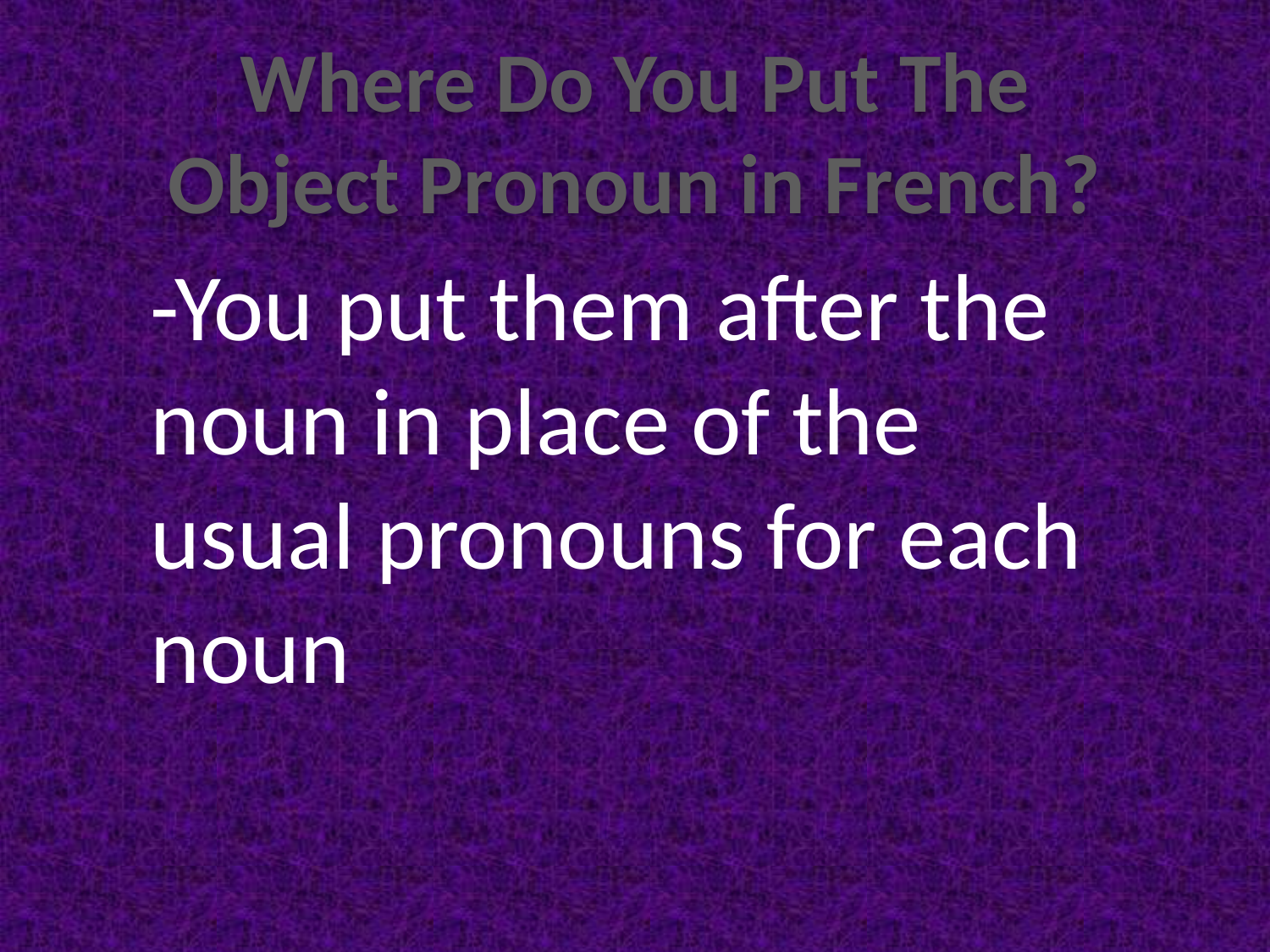

Where Do You Put The
Object Pronoun in French?
-You put them after the noun in place of the usual pronouns for each noun